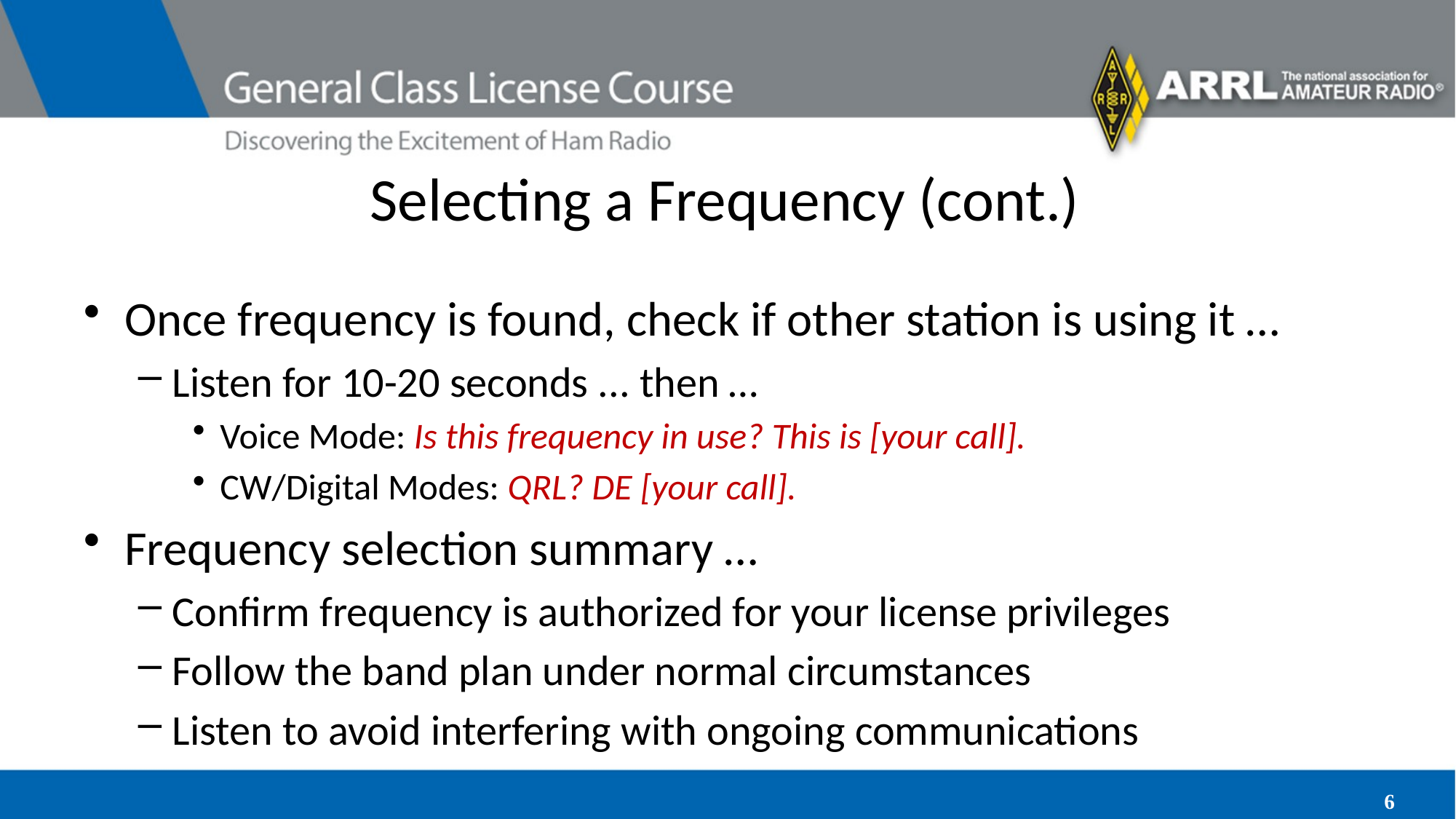

# Selecting a Frequency (cont.)
Once frequency is found, check if other station is using it …
Listen for 10-20 seconds ... then …
Voice Mode: Is this frequency in use? This is [your call].
CW/Digital Modes: QRL? DE [your call].
Frequency selection summary …
Confirm frequency is authorized for your license privileges
Follow the band plan under normal circumstances
Listen to avoid interfering with ongoing communications